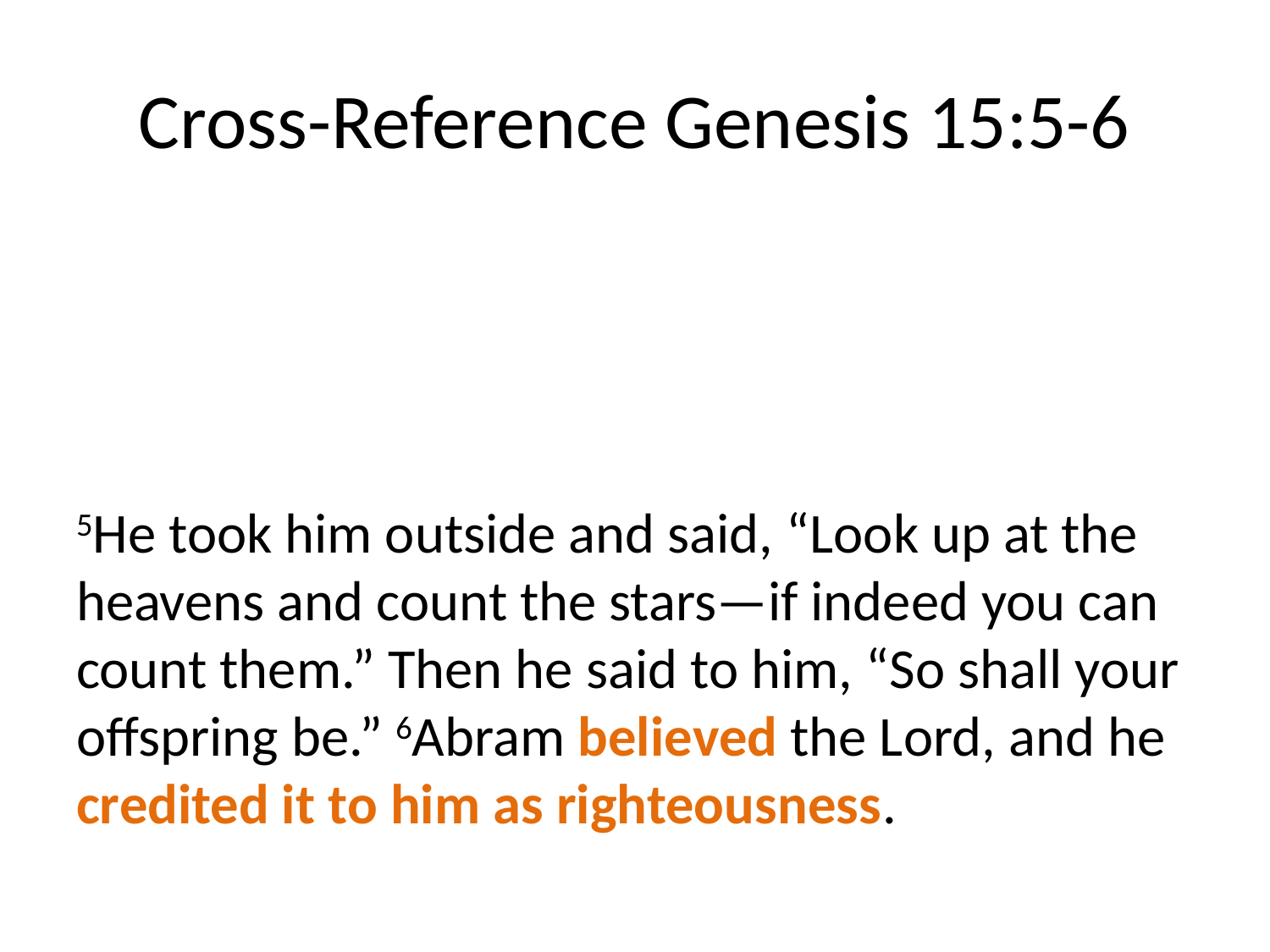

# Cross-Reference Genesis 15:5-6

5He took him outside and said, “Look up at the heavens and count the stars—if indeed you can count them.” Then he said to him, “So shall your offspring be.” 6Abram believed the Lord, and he credited it to him as righteousness.